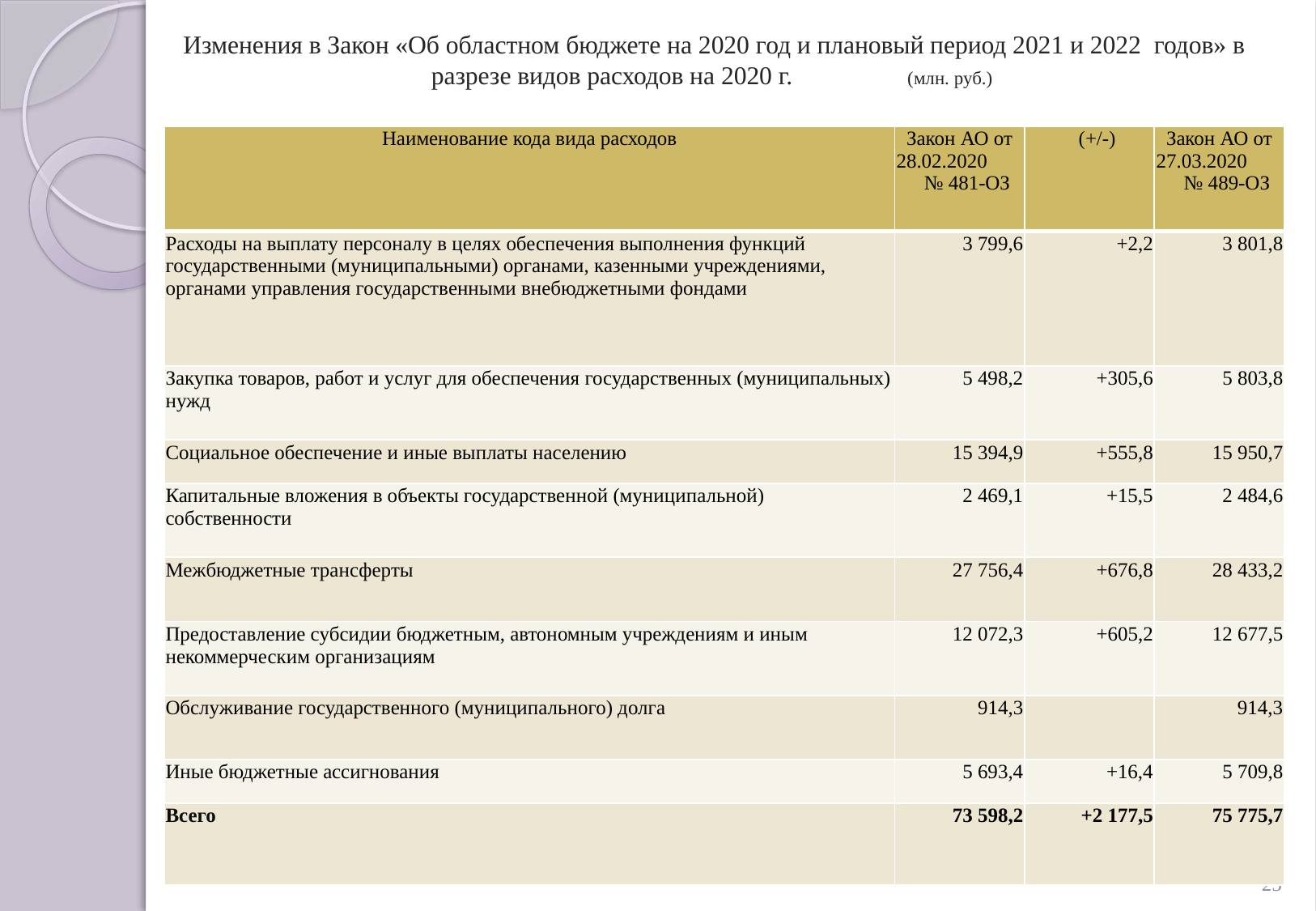

# Изменения в Закон «Об областном бюджете на 2020 год и плановый период 2021 и 2022  годов» в разрезе видов расходов на 2020 г.                  (млн. руб.)
| Наименование кода вида расходов | Закон АО от 28.02.2020 № 481-ОЗ | (+/-) | Закон АО от 27.03.2020 № 489-ОЗ |
| --- | --- | --- | --- |
| Расходы на выплату персоналу в целях обеспечения выполнения функций государственными (муниципальными) органами, казенными учреждениями, органами управления государственными внебюджетными фондами | 3 799,6 | +2,2 | 3 801,8 |
| Закупка товаров, работ и услуг для обеспечения государственных (муниципальных) нужд | 5 498,2 | +305,6 | 5 803,8 |
| Социальное обеспечение и иные выплаты населению | 15 394,9 | +555,8 | 15 950,7 |
| Капитальные вложения в объекты государственной (муниципальной) собственности | 2 469,1 | +15,5 | 2 484,6 |
| Межбюджетные трансферты | 27 756,4 | +676,8 | 28 433,2 |
| Предоставление субсидии бюджетным, автономным учреждениям и иным некоммерческим организациям | 12 072,3 | +605,2 | 12 677,5 |
| Обслуживание государственного (муниципального) долга | 914,3 |  | 914,3 |
| Иные бюджетные ассигнования | 5 693,4 | +16,4 | 5 709,8 |
| Всего | 73 598,2 | +2 177,5 | 75 775,7 |
25